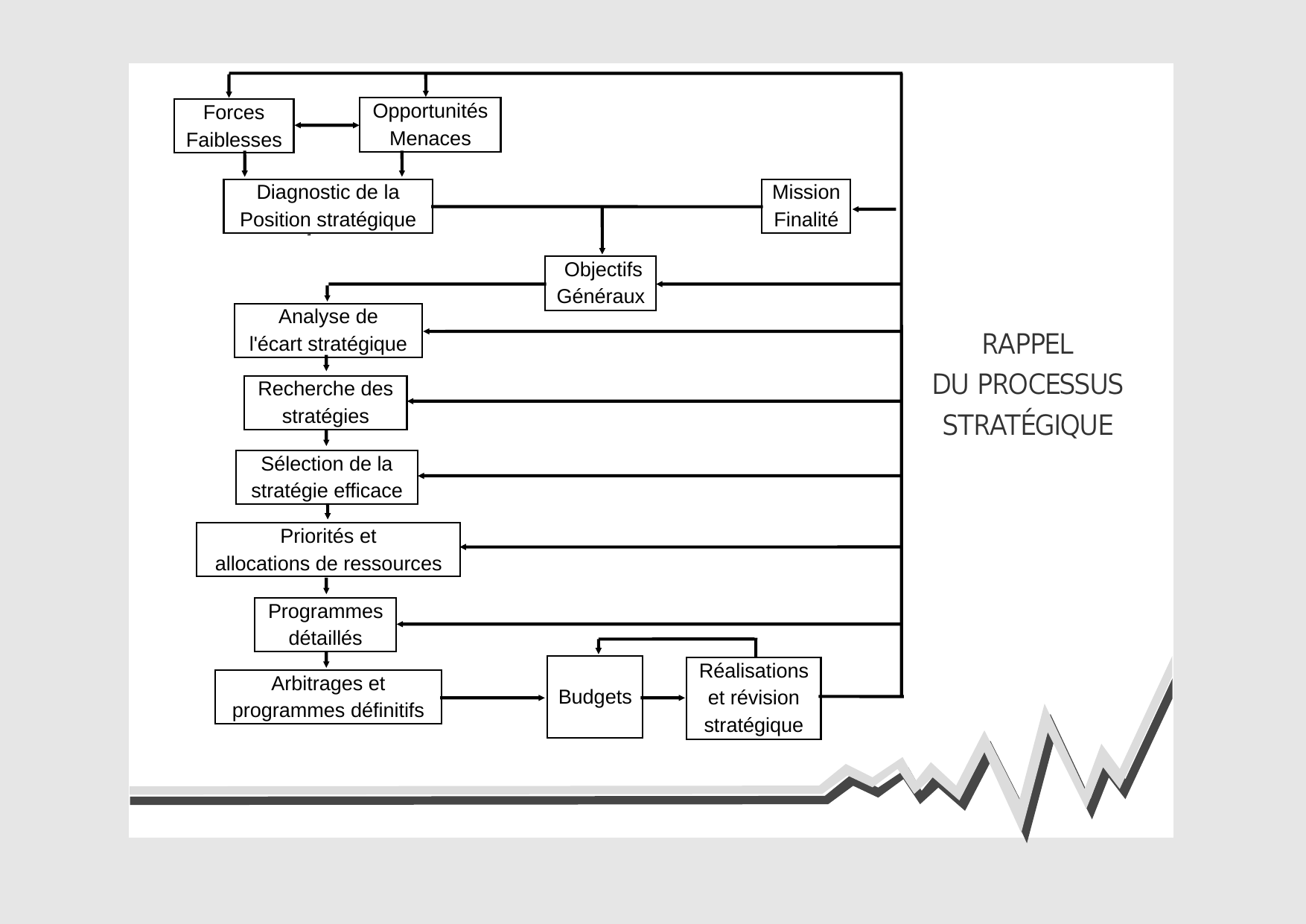

Opportunités
Menaces
Forces
 Faiblesses

Diagnostic de la
 Position stratégique
 Mission
Finalité

 Objectifs
 Généraux

Analyse de
 l'écart stratégique
RAPPEL
DU PROCESSUS
STRATÉGIQUE

 Recherche des
stratégies

Sélection de la
 stratégie efficace

Priorités et
 allocations de ressources

 Programmes
détaillés

 Budgets

 Réalisations
et révision
stratégique
Arbitrages et
 programmes définitifs